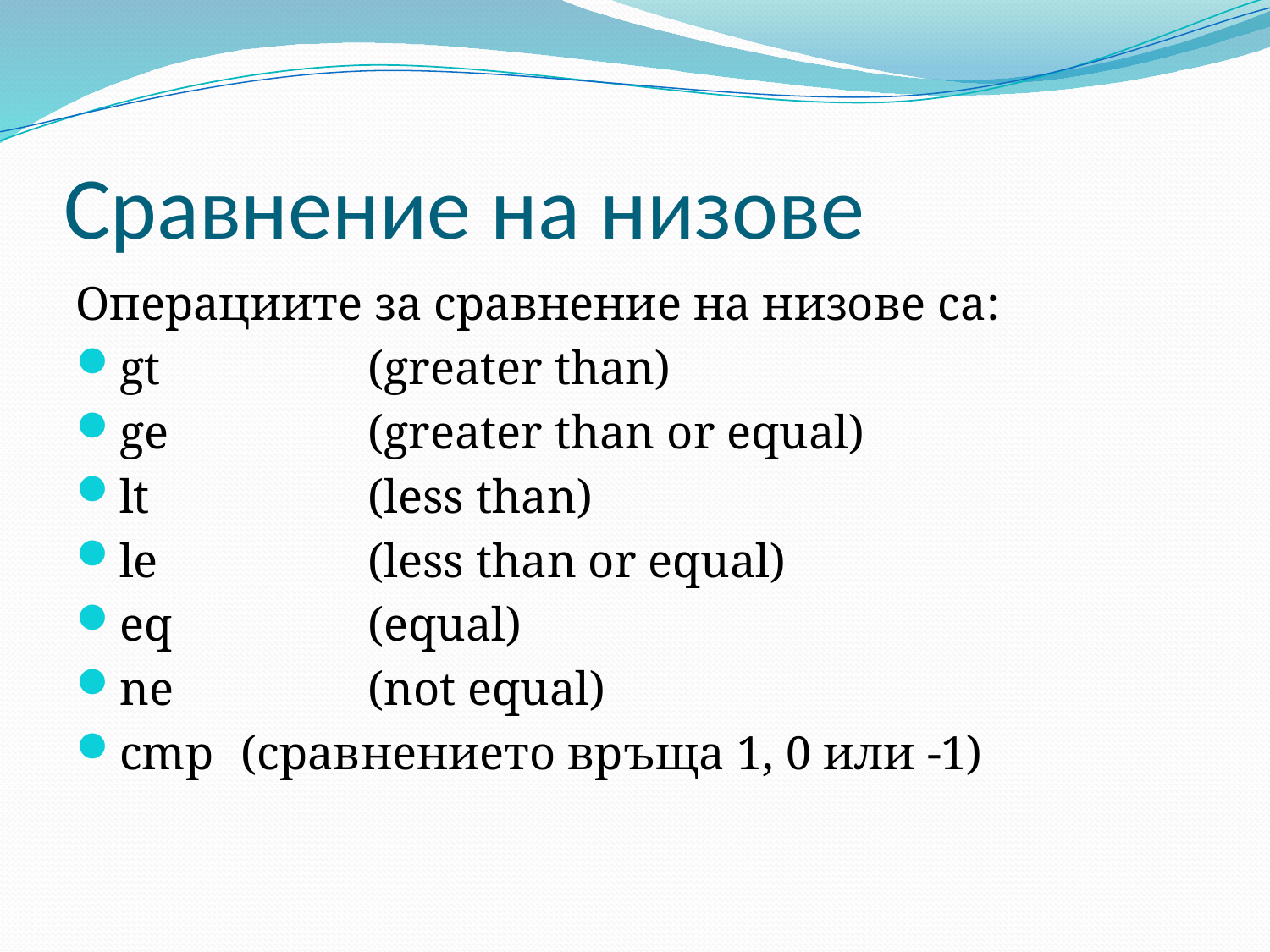

# Сравнение на низове
Операциите за сравнение на низове са:
gt 		(greater than)
ge 		(greater than or equal)
lt 		(less than)
le 		(less than or equal)
eq 		(equal)
ne 		(not equal)
cmp 	(сравнението връща 1, 0 или -1)